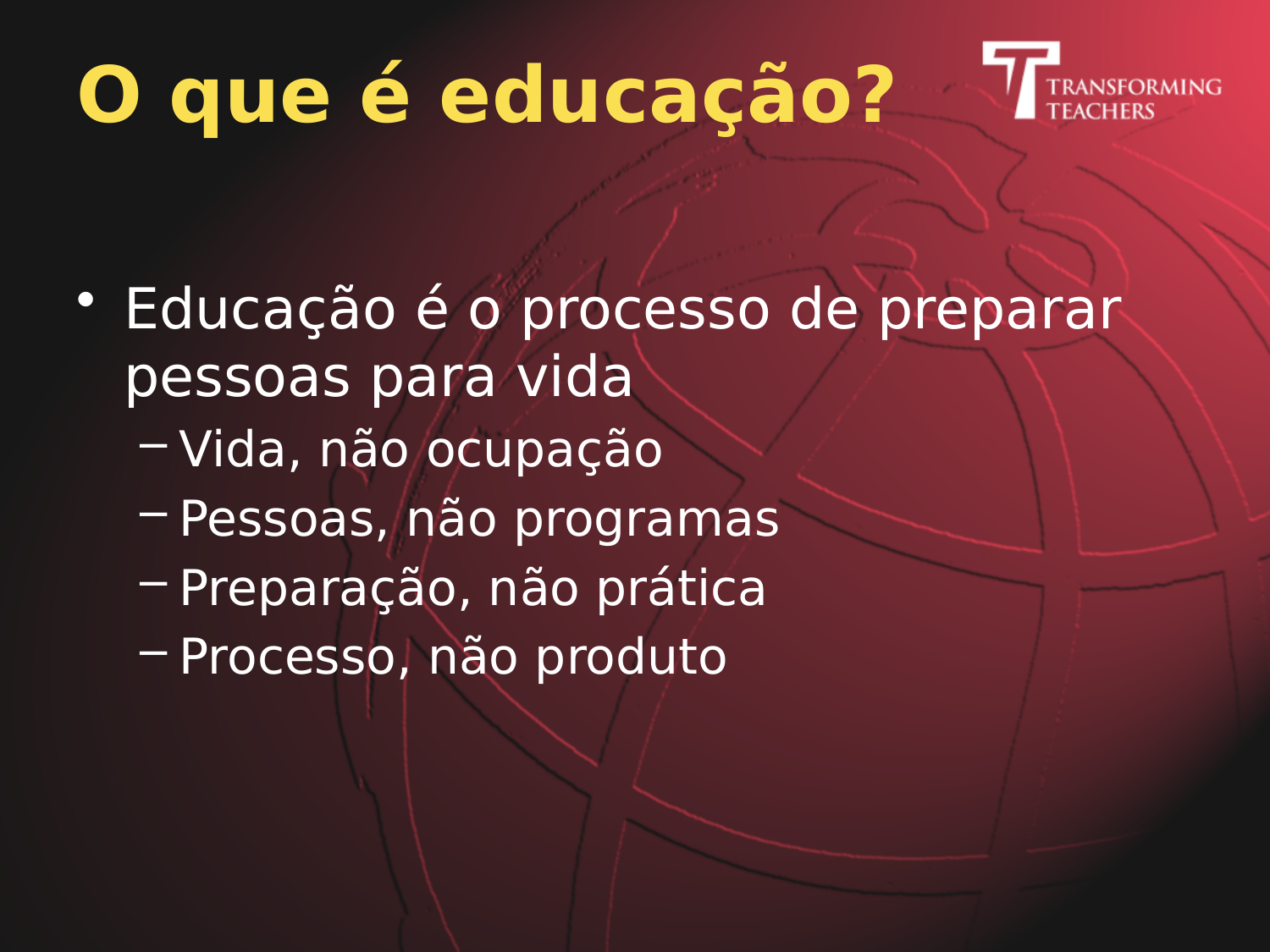

# O que é educação?
Educação é o processo de preparar pessoas para vida
Vida, não ocupação
Pessoas, não programas
Preparação, não prática
Processo, não produto